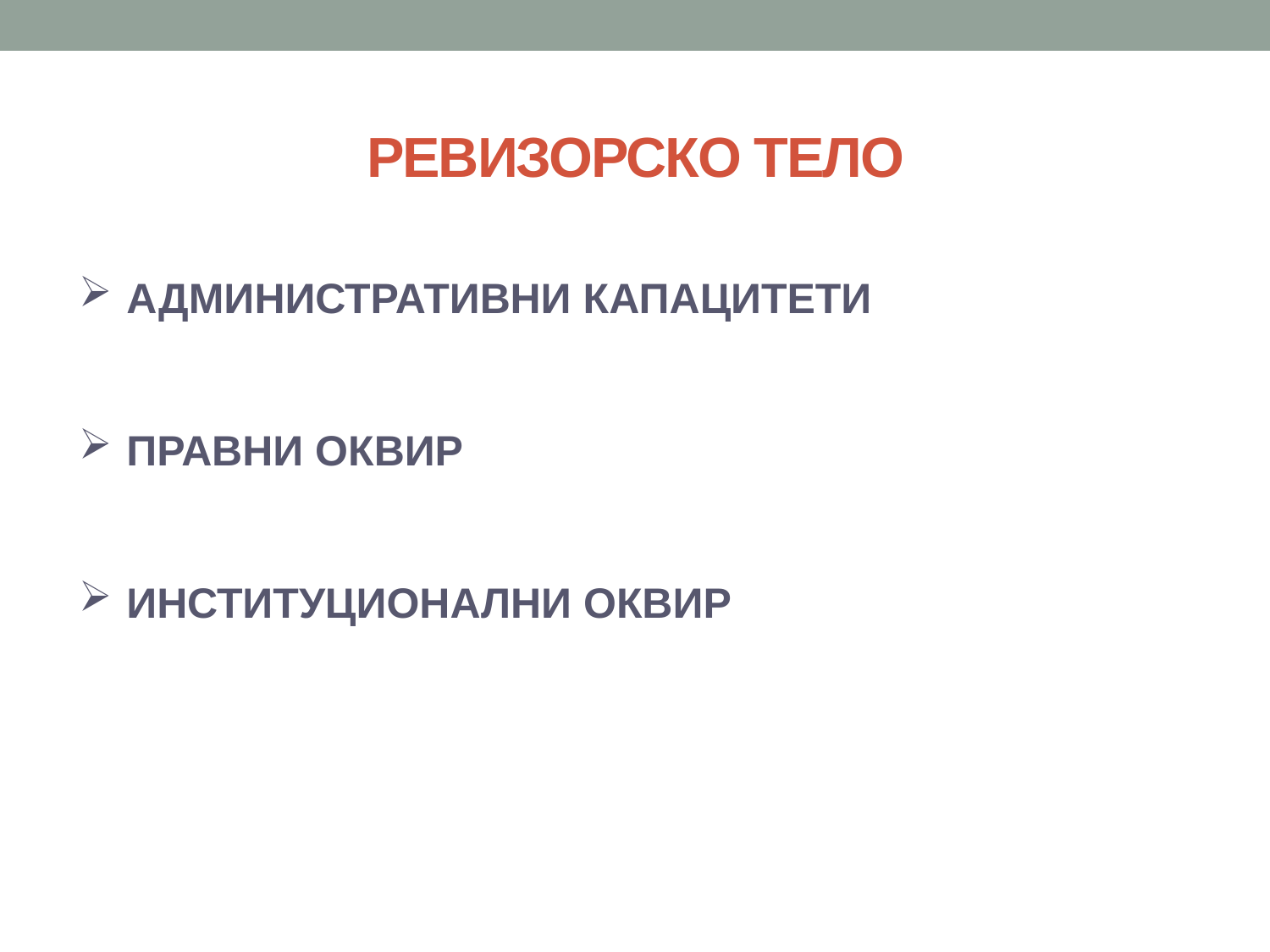

РЕВИЗОРСКО ТЕЛО

АДМИНИСТРАТИВНИ КАПАЦИТЕТИ

ПРАВНИ ОКВИР

ИНСТИТУЦИОНАЛНИ ОКВИР